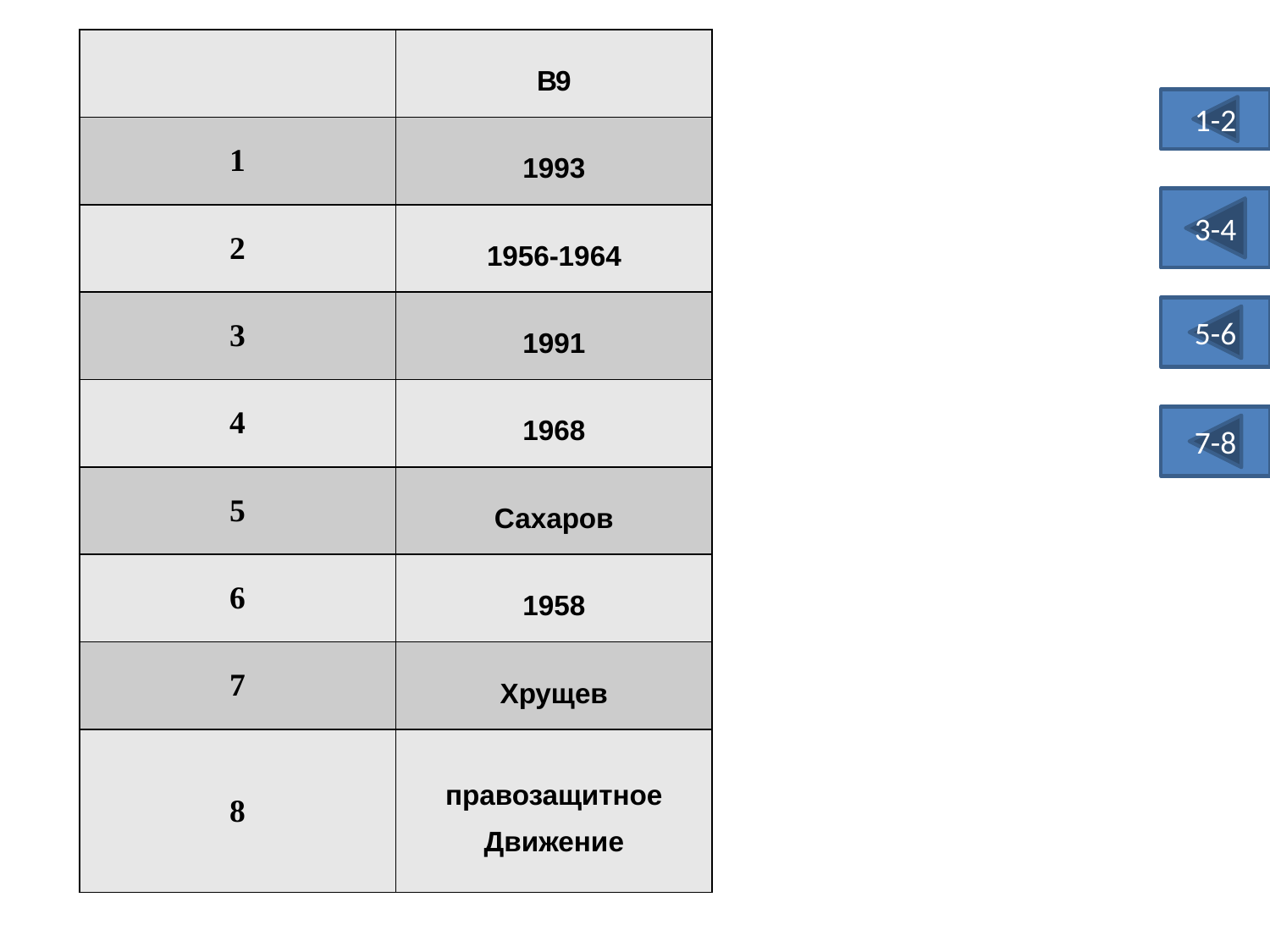

|  | В9 |
| --- | --- |
| 1 | 1993 |
| 2 | 1956-1964 |
| 3 | 1991 |
| 4 | 1968 |
| 5 | Сахаров |
| 6 | 1958 |
| 7 | Хрущев |
| 8 | правозащитное Движение |
1-2
3-4
5-6
7-8